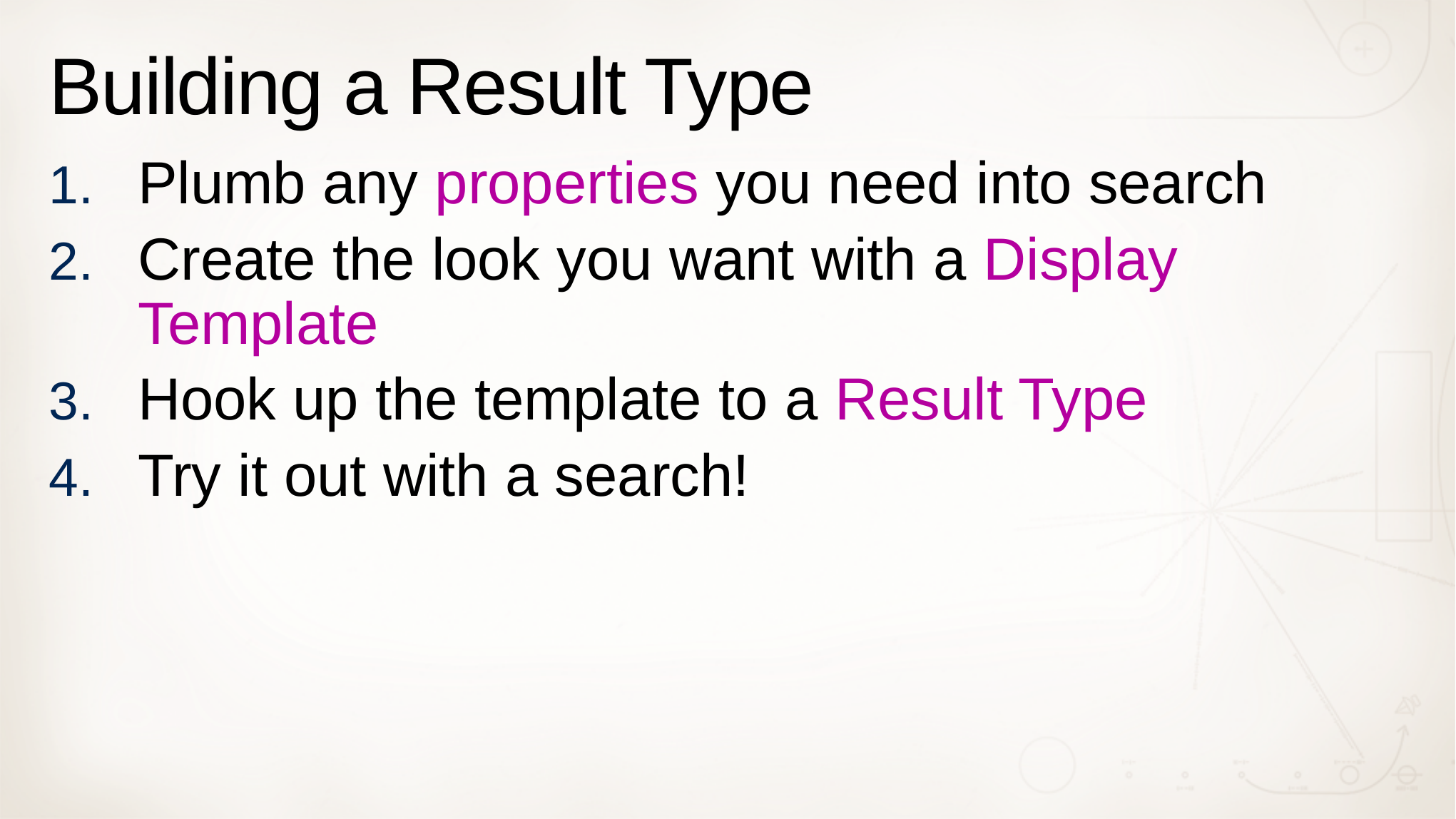

# Building a Result Type
Plumb any properties you need into search
Create the look you want with a Display Template
Hook up the template to a Result Type
Try it out with a search!